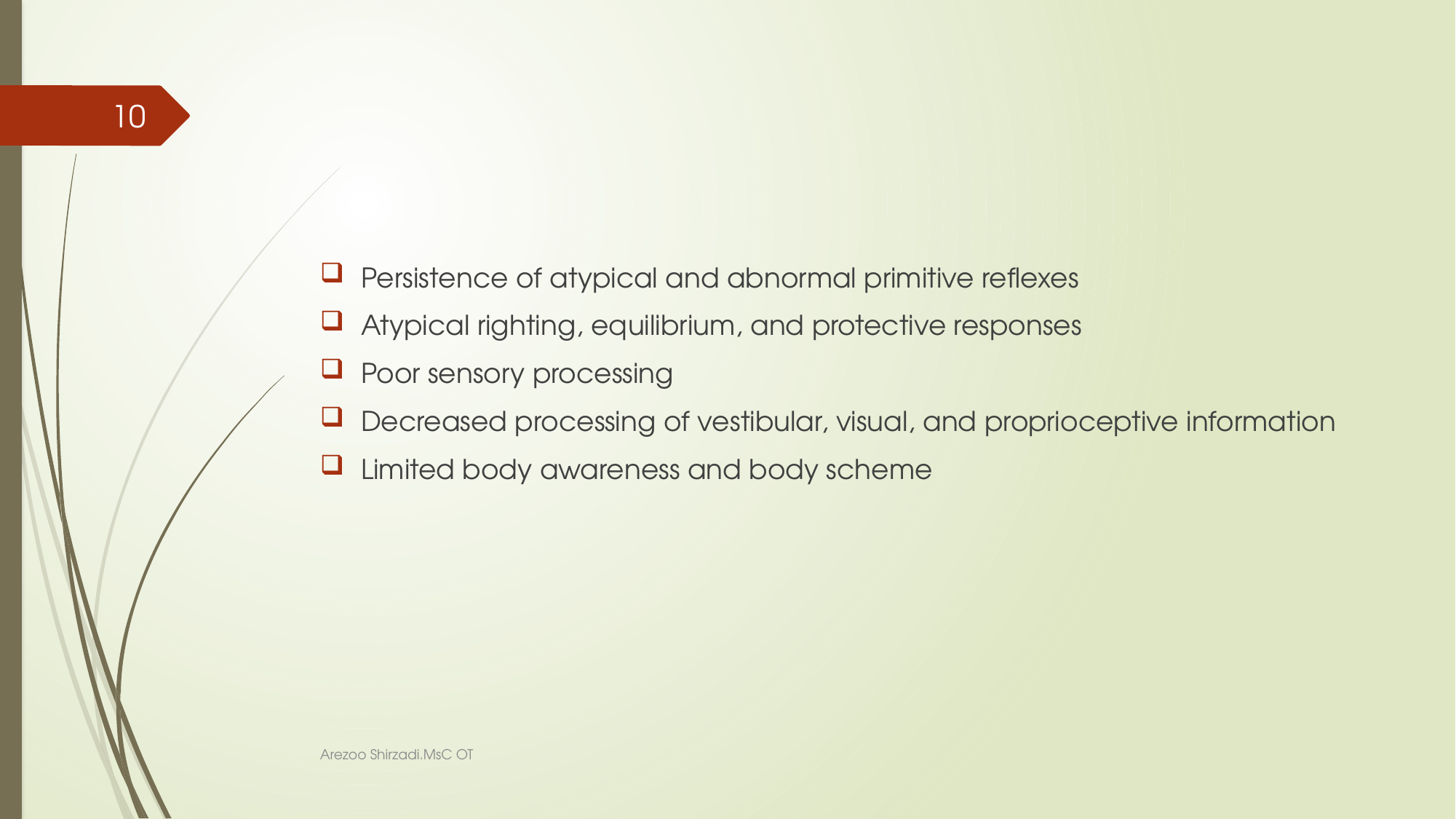

#
10
Persistence of atypical and abnormal primitive reflexes
Atypical righting, equilibrium, and protective responses
Poor sensory processing
Decreased processing of vestibular, visual, and proprioceptive information
Limited body awareness and body scheme
Arezoo Shirzadi.MsC OT